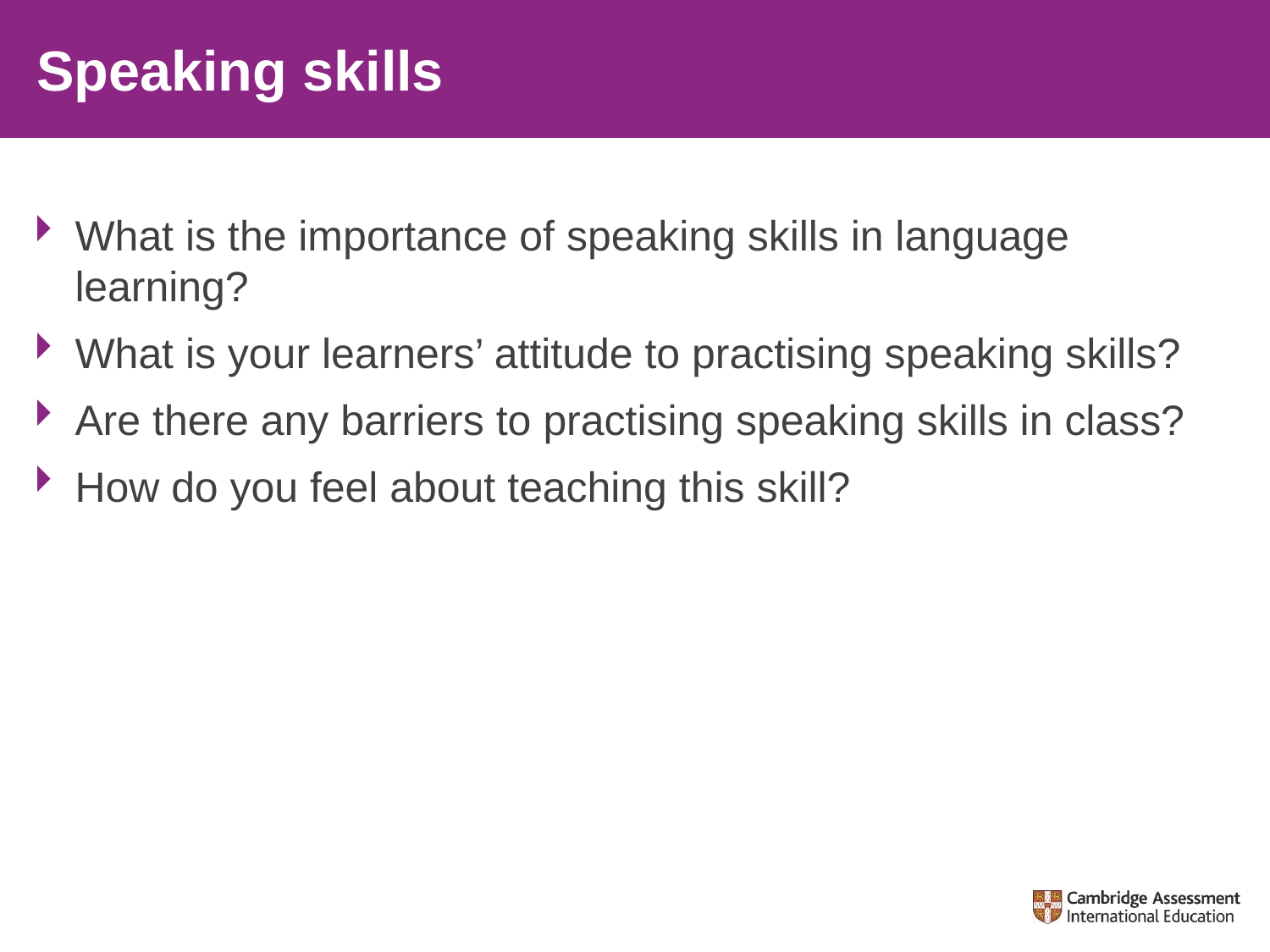

# Speaking skills
What is the importance of speaking skills in language learning?
What is your learners’ attitude to practising speaking skills?
Are there any barriers to practising speaking skills in class?
How do you feel about teaching this skill?